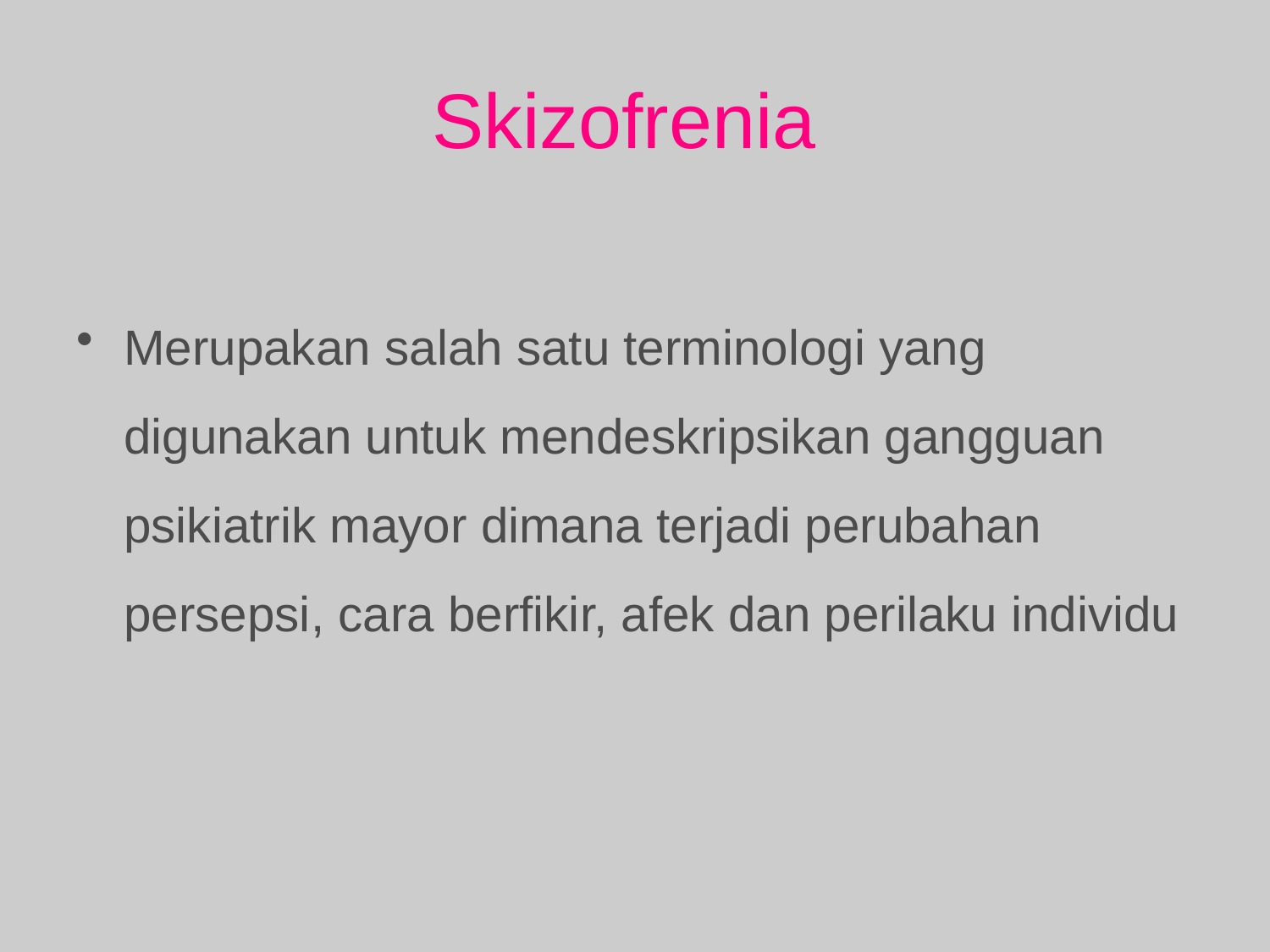

# Skizofrenia
Merupakan salah satu terminologi yang digunakan untuk mendeskripsikan gangguan psikiatrik mayor dimana terjadi perubahan persepsi, cara berfikir, afek dan perilaku individu